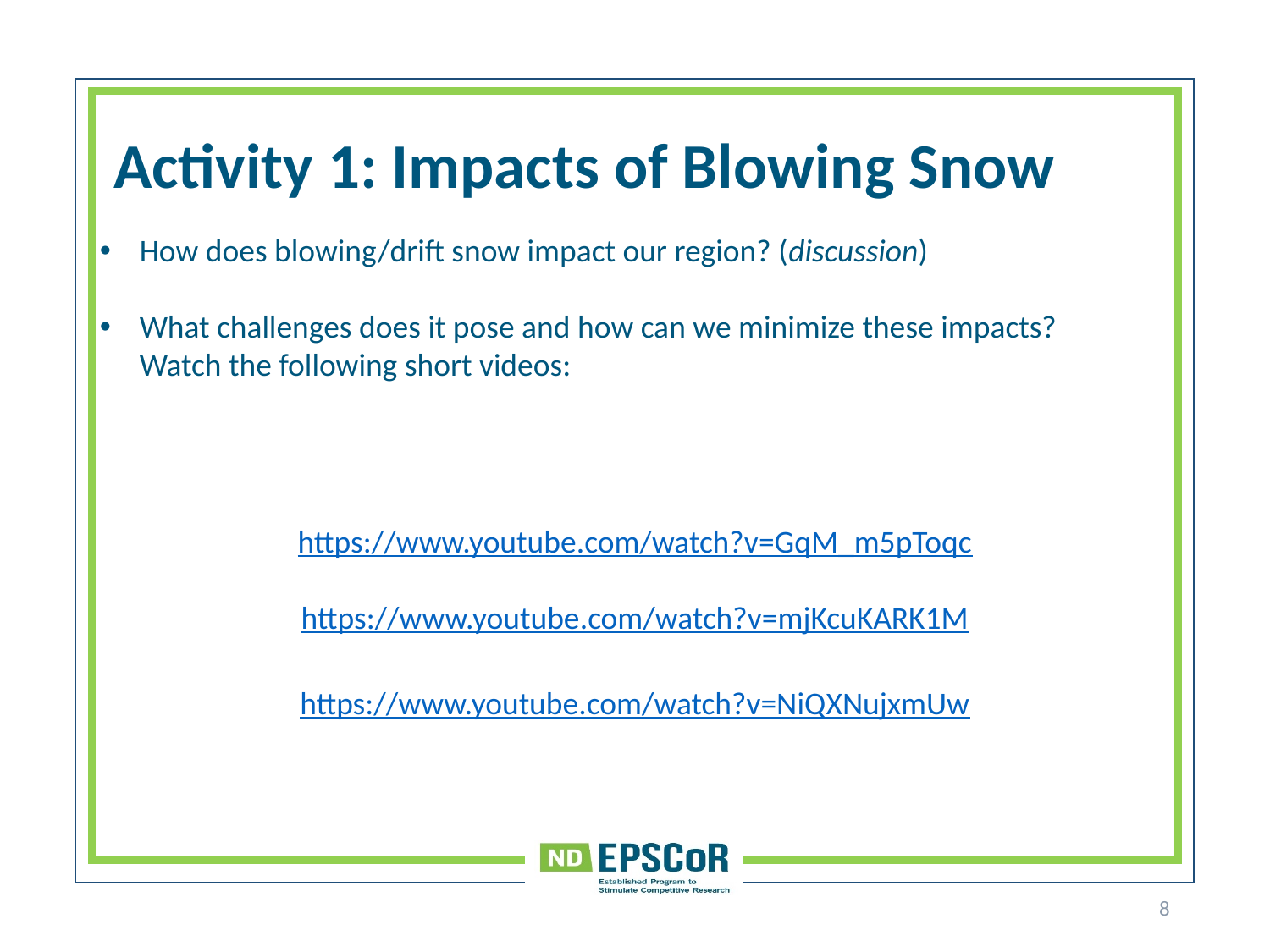

# Activity 1: Impacts of Blowing Snow
How does blowing/drift snow impact our region? (discussion)

What challenges does it pose and how can we minimize these impacts? Watch the following short videos:
https://www.youtube.com/watch?v=GqM_m5pToqc
https://www.youtube.com/watch?v=mjKcuKARK1M
https://www.youtube.com/watch?v=NiQXNujxmUw
8